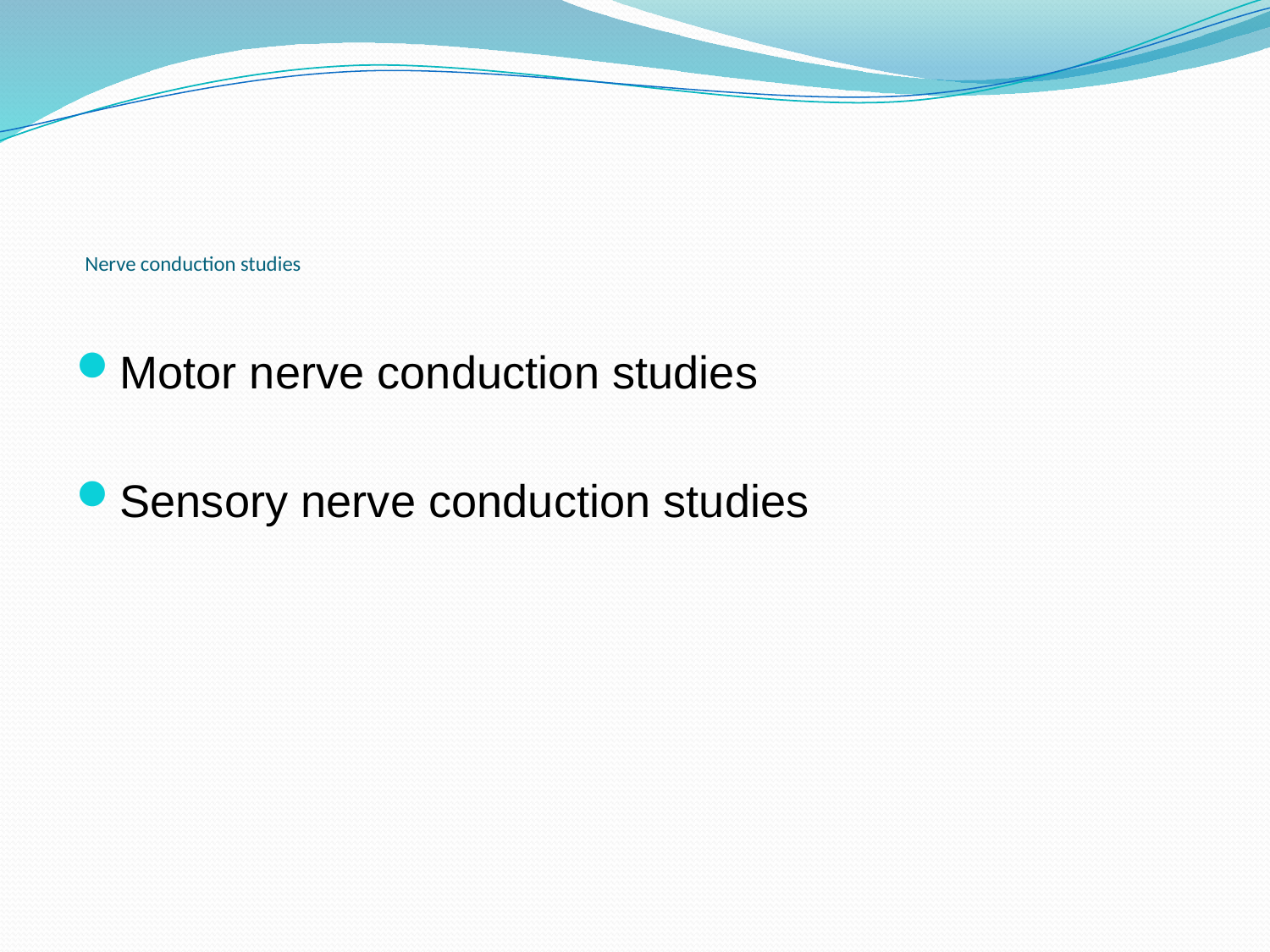

# Nerve conduction studies

Motor nerve conduction studies

Sensory nerve conduction studies